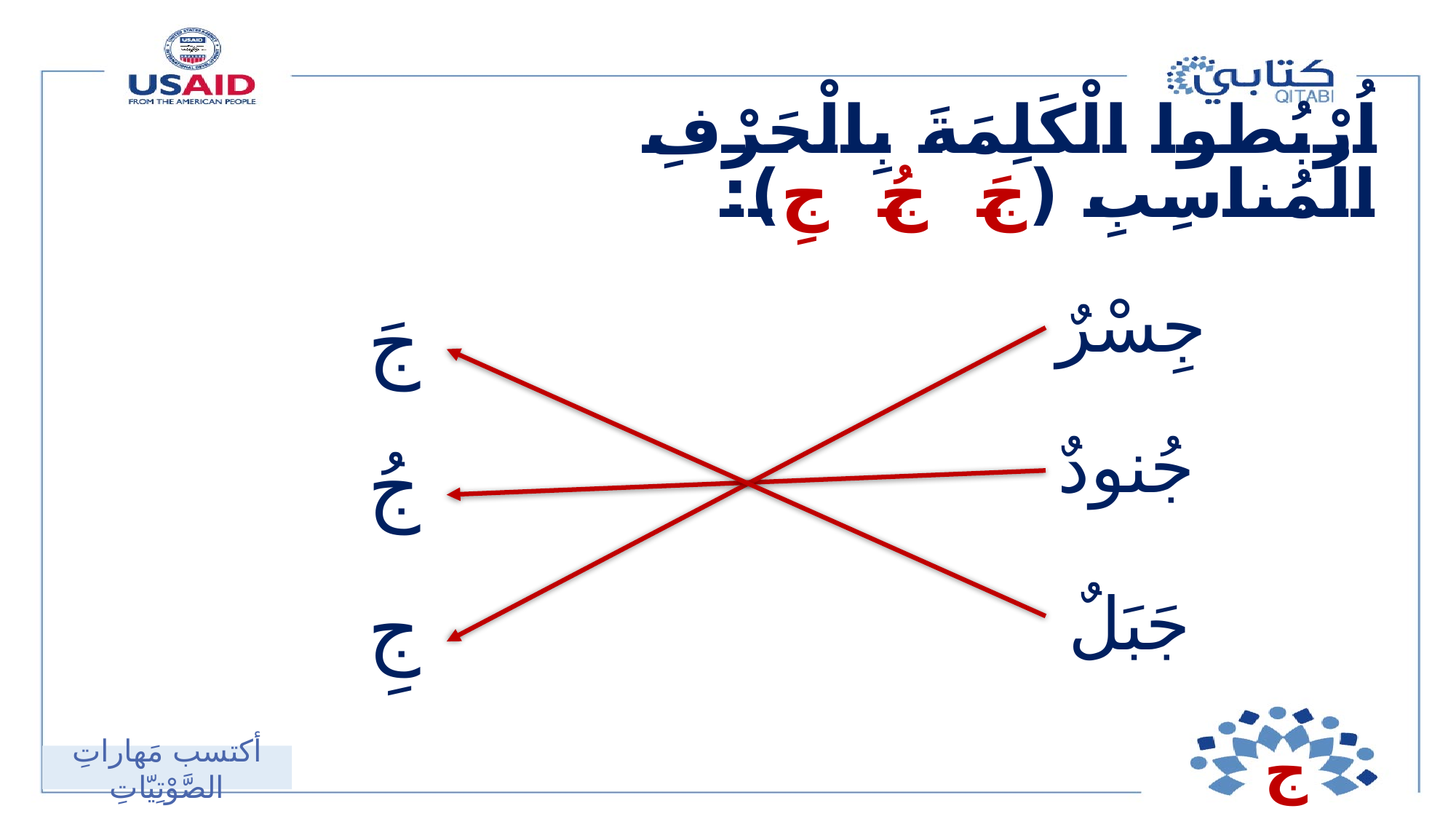

# اُرْبُطوا الْكَلِمَةَ بِالْحَرْفِ الْمُناسِبِ (جَ  جُ  جِ):
| جَ جُ جِ |
| --- |
جِسْرٌ
جُنودٌ
جَبَلٌ
ج
أكتسب مَهاراتِ الصَّوْتِيّاتِ